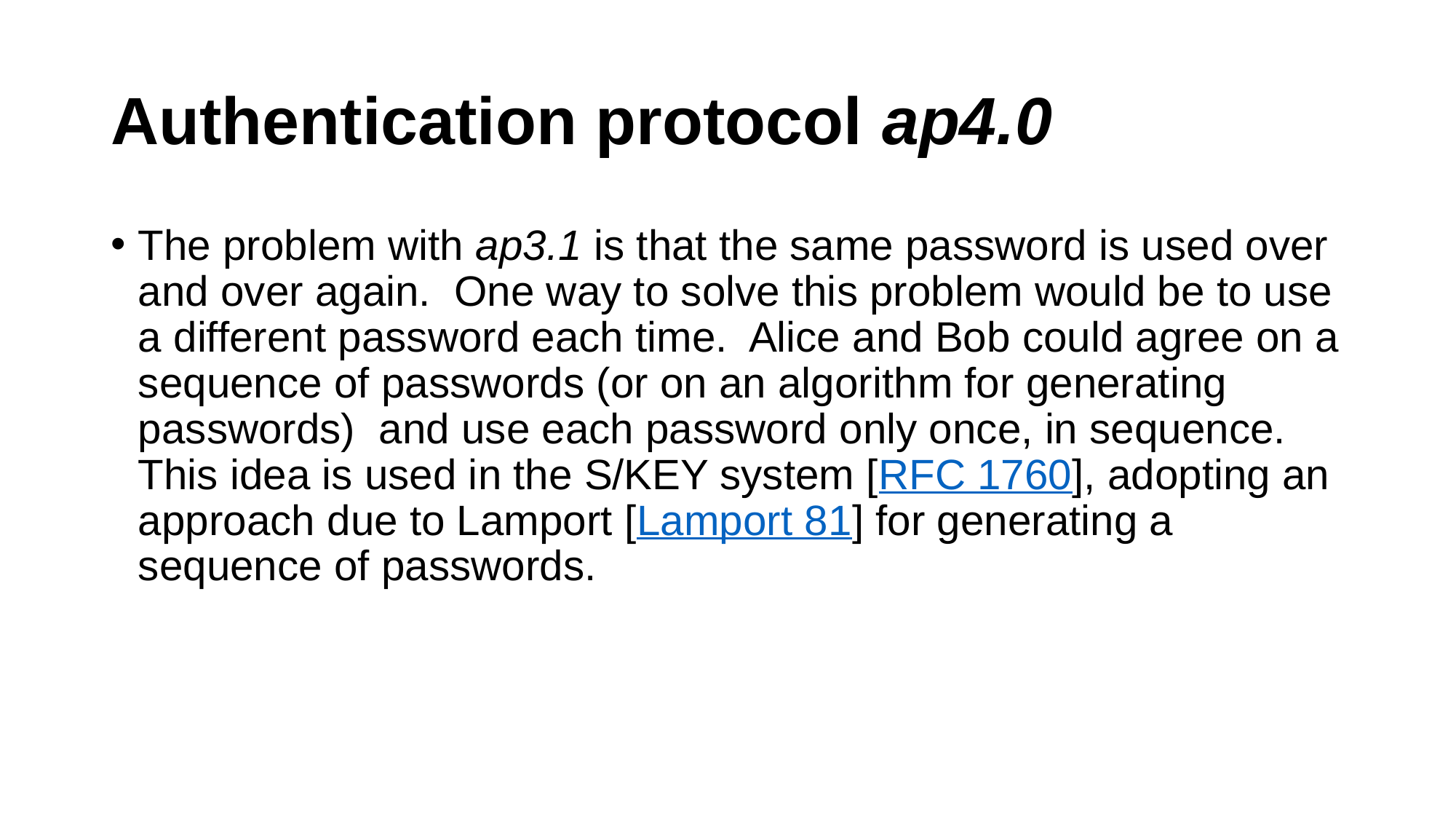

# Authentication protocol ap4.0
The problem with ap3.1 is that the same password is used over and over again.  One way to solve this problem would be to use a different password each time.  Alice and Bob could agree on a sequence of passwords (or on an algorithm for generating passwords)  and use each password only once, in sequence.  This idea is used in the S/KEY system [RFC 1760], adopting an approach due to Lamport [Lamport 81] for generating a sequence of passwords.